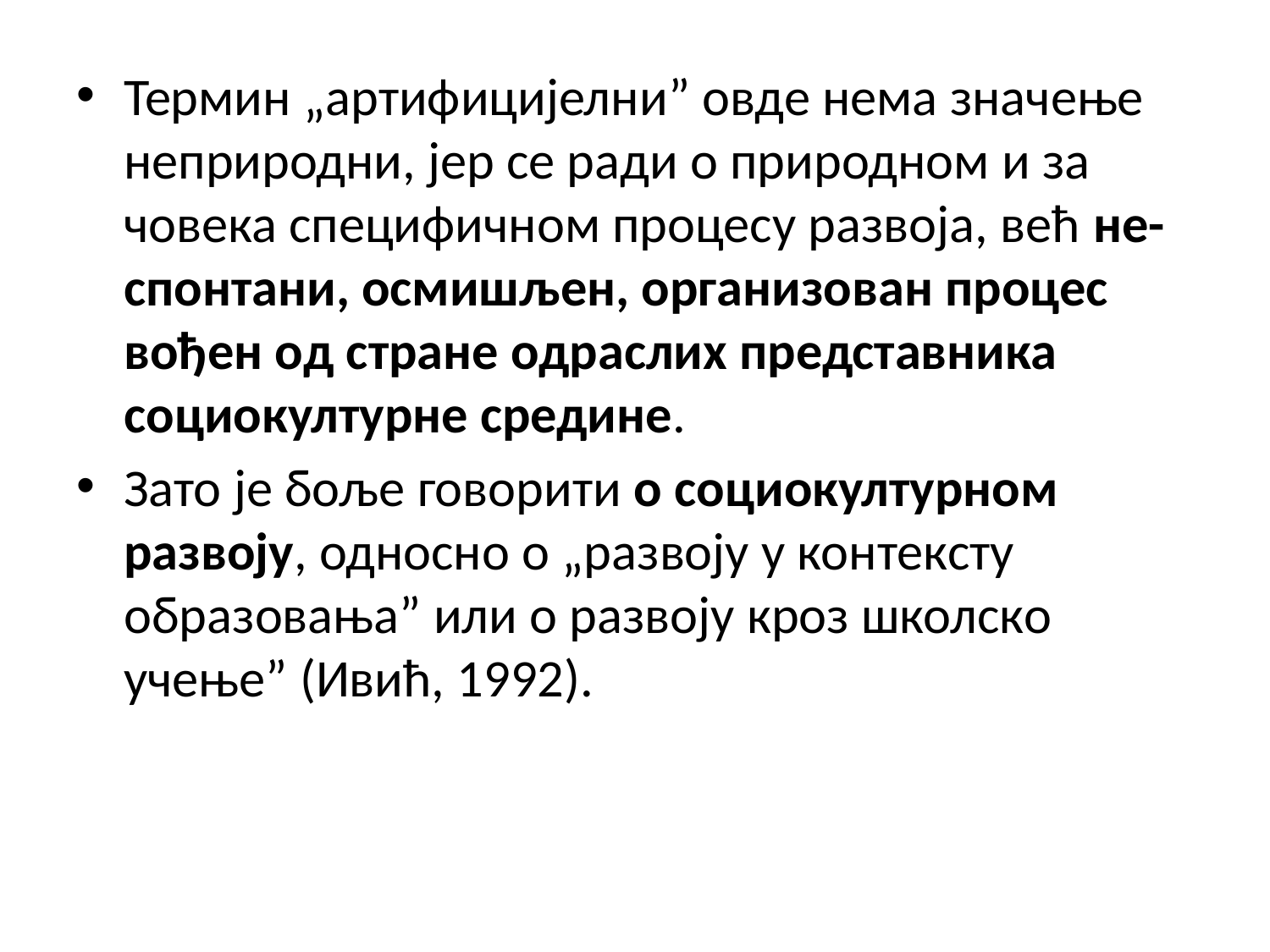

Термин „артифицијелни” овде нема значење неприродни, јер се ради о природном и за човека специфичном процесу развоја, већ не-спонтани, осмишљен, организован процес  вођен од стране одраслих представника социокултурне средине.
Зато је боље говорити о социокултурном развоју, односно о „развоју у контексту образовања” или о развоју кроз школско учење” (Ивић, 1992).